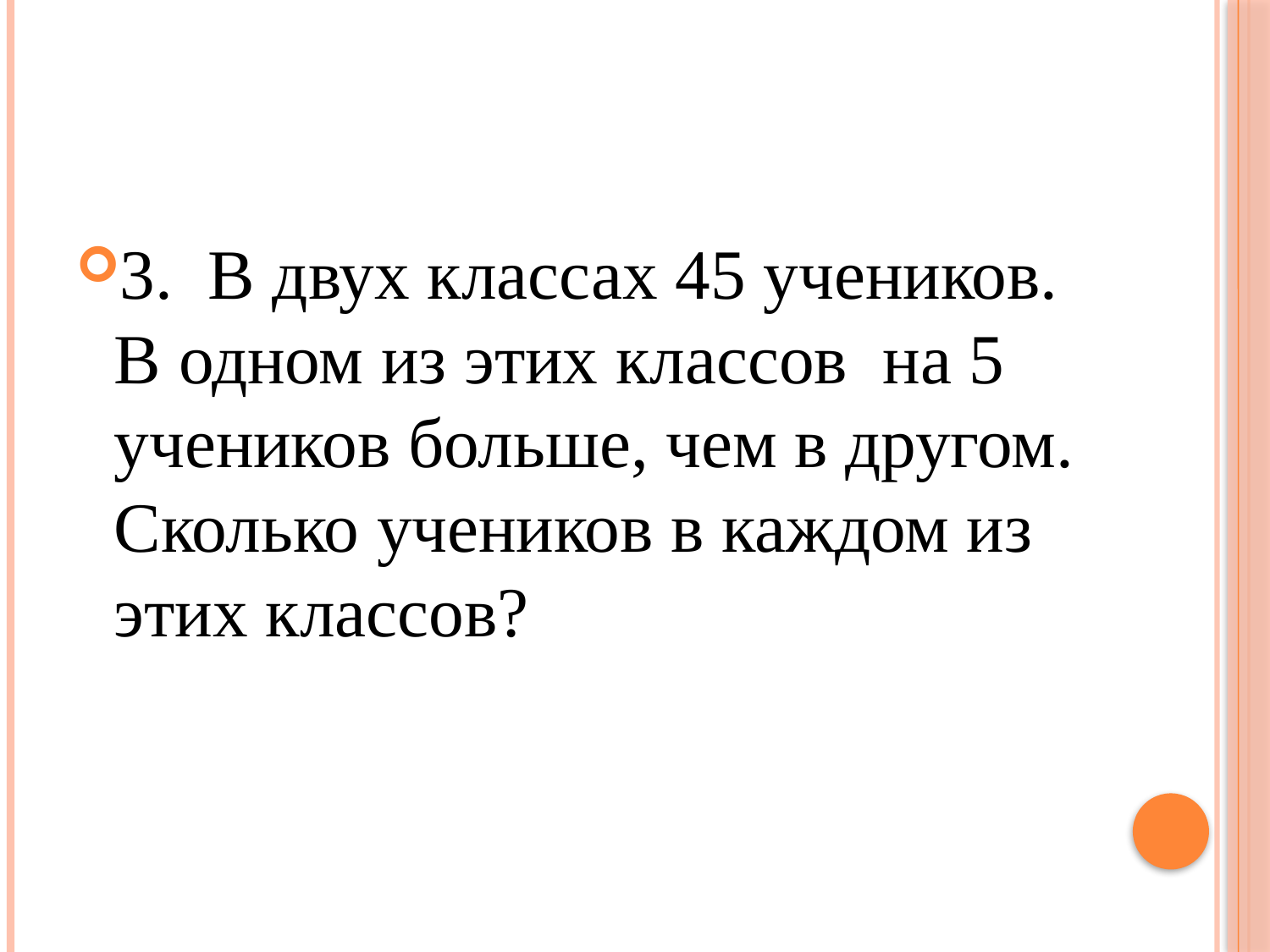

#
3.  В двух классах 45 учеников. В одном из этих классов  на 5 учеников больше, чем в другом. Сколько учеников в каждом из этих классов?